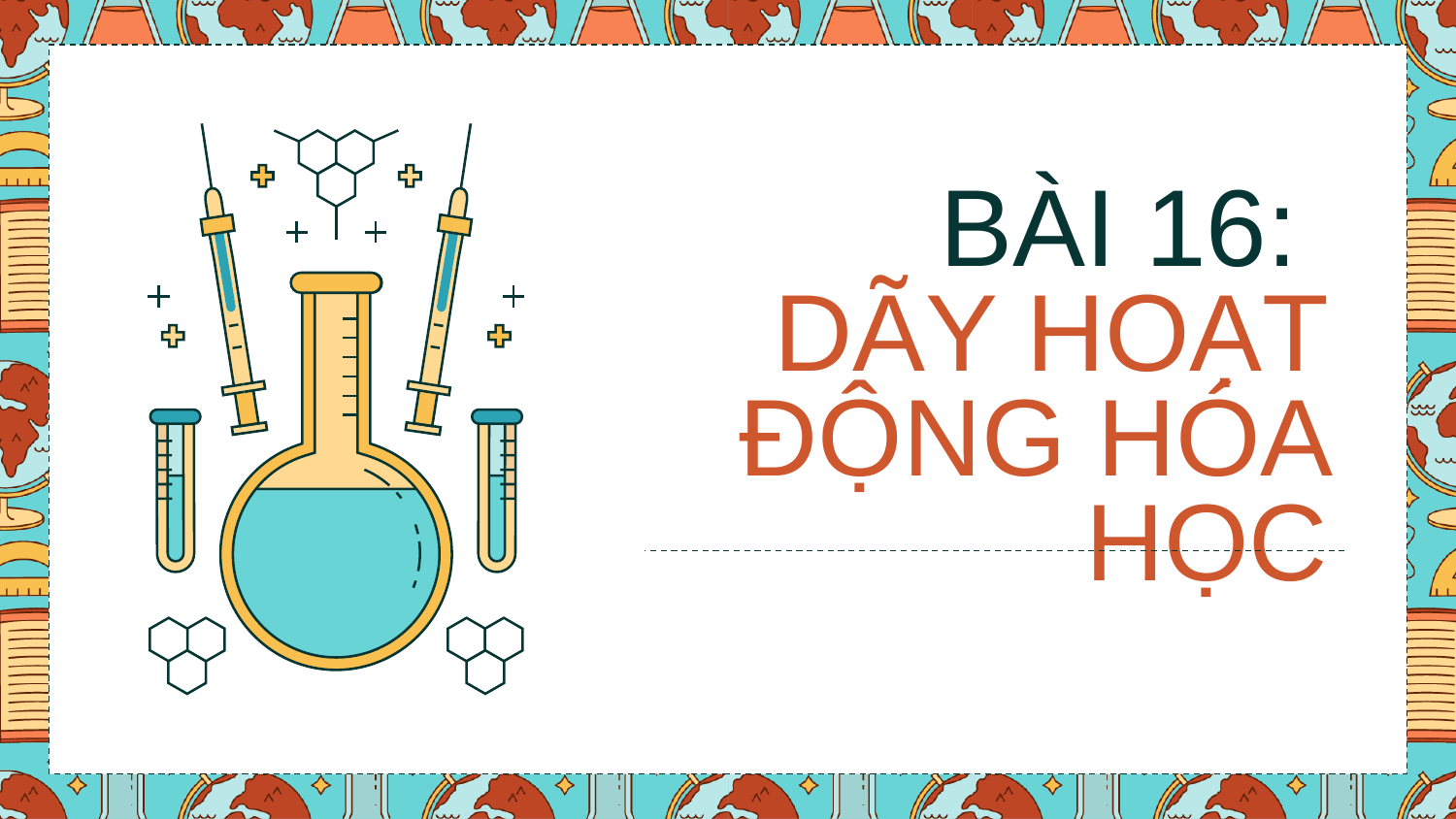

# BÀI 16: DÃY HOẠT ĐỘNG HÓA HỌC